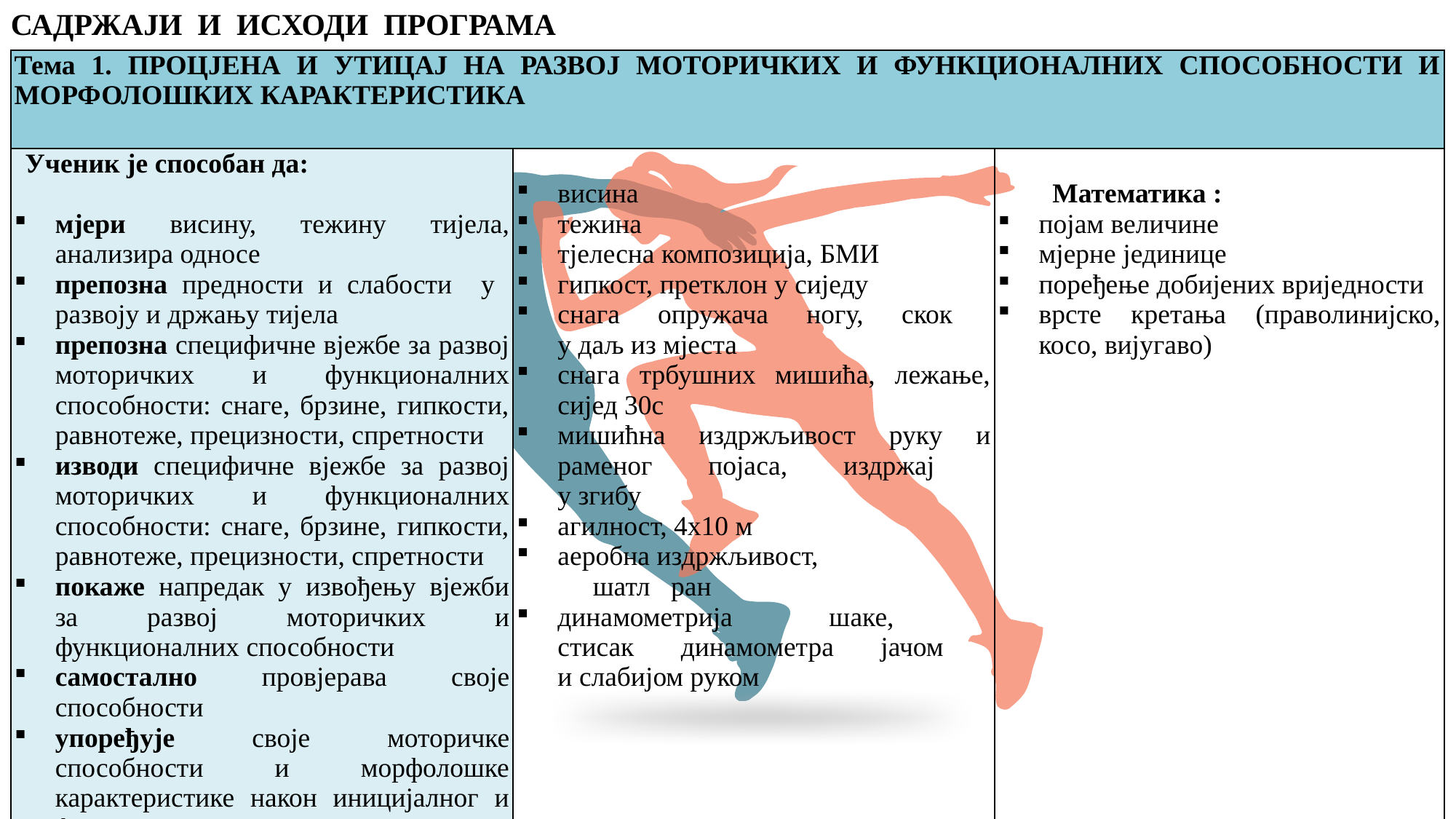

САДРЖАЈИ  И  ИСХОДИ  ПРОГРАМА

| Тема 1. ПРОЦЈЕНА И УТИЦАЈ НА РАЗВОЈ МОТОРИЧКИХ И ФУНКЦИОНАЛНИХ СПОСОБНОСТИ И МОРФОЛОШКИХ КАРАКТЕРИСТИКА |  |  |
| --- | --- | --- |
| Ученик је способан да:   мјери висину, тежину тијела, анализира односе препозна предности и слабости у развоју и држању тијела препозна специфичне вјежбе за развој моторичких и функционалних способности: снаге, брзине, гипкости, равнотеже, прецизности, спретности изводи специфичне вјежбе за развој моторичких и функционалних способности: снаге, брзине, гипкости, равнотеже, прецизности, спретности покаже напредак у извођењу вјежби за развој моторичких и функционалних способности самостално провјерава своје способности упоређује своје моторичке способности и морфолошке карактеристике након иницијалног и финалног мјерења и тестирања правилно држи тијело побољша свој соматски статус прихвата и вреднује себе и друге поштује други пол, физички изглед и различитости | висина тежина тјелесна композиција, БМИ гипкост, претклон у сиједу снага опружача ногу, скок у даљ из мјеста снага трбушних мишића, лежање, сијед 30с мишићна издржљивост руку и раменог појаса, издржај у згибу агилност, 4х10 м аеробна издржљивост, шатл ран динамометрија шаке, стисак динамометра јачом и слабијом руком | Математика : појам величине мјерне јединице поређење добијених вриједности врсте кретања (праволинијско, косо, вијугаво) |